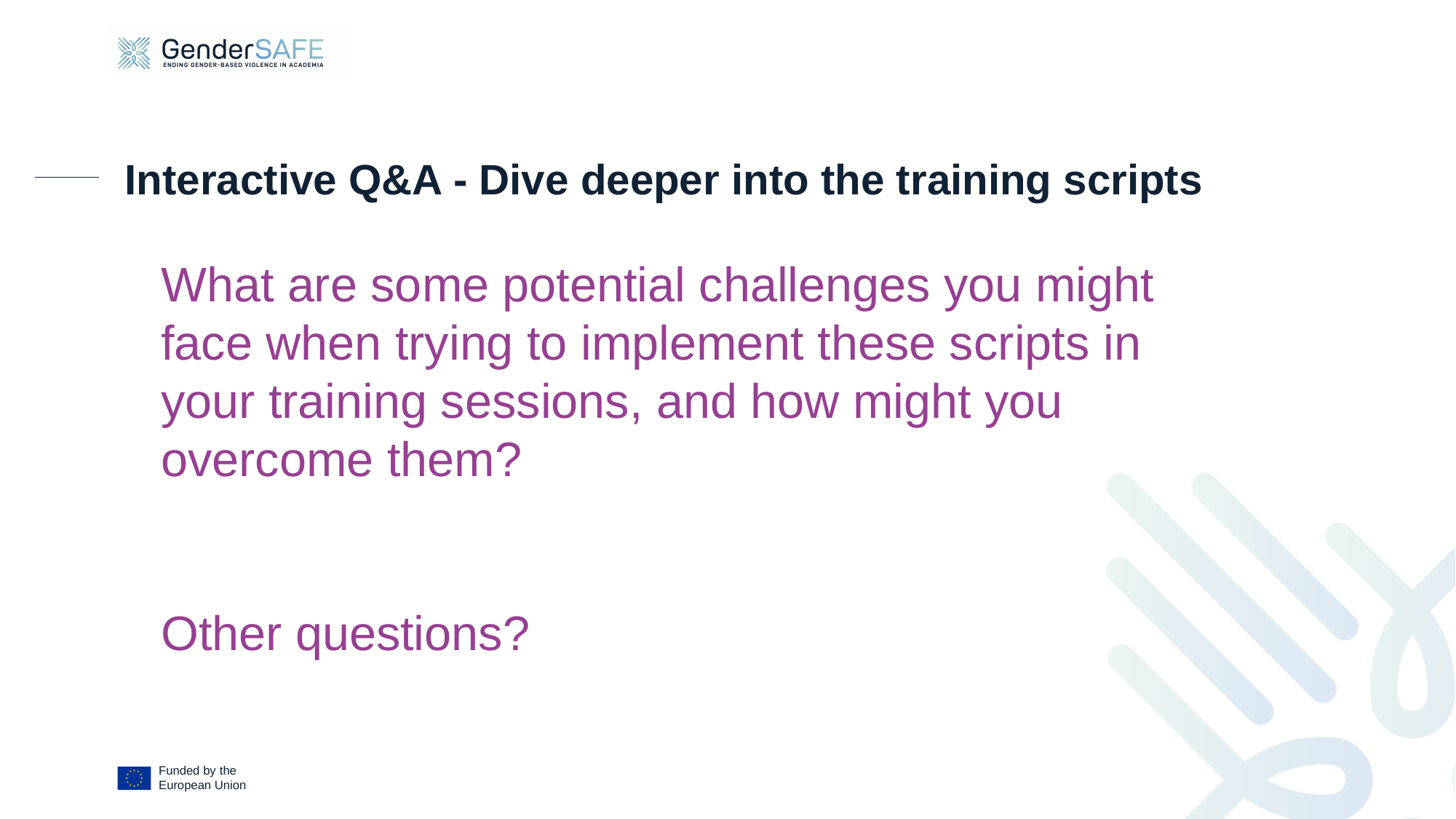

# Interactive Q&A - Dive deeper into the training scripts

What are some potential challenges you might face when trying to implement these scripts in your training sessions, and how might you overcome them?

Other questions?